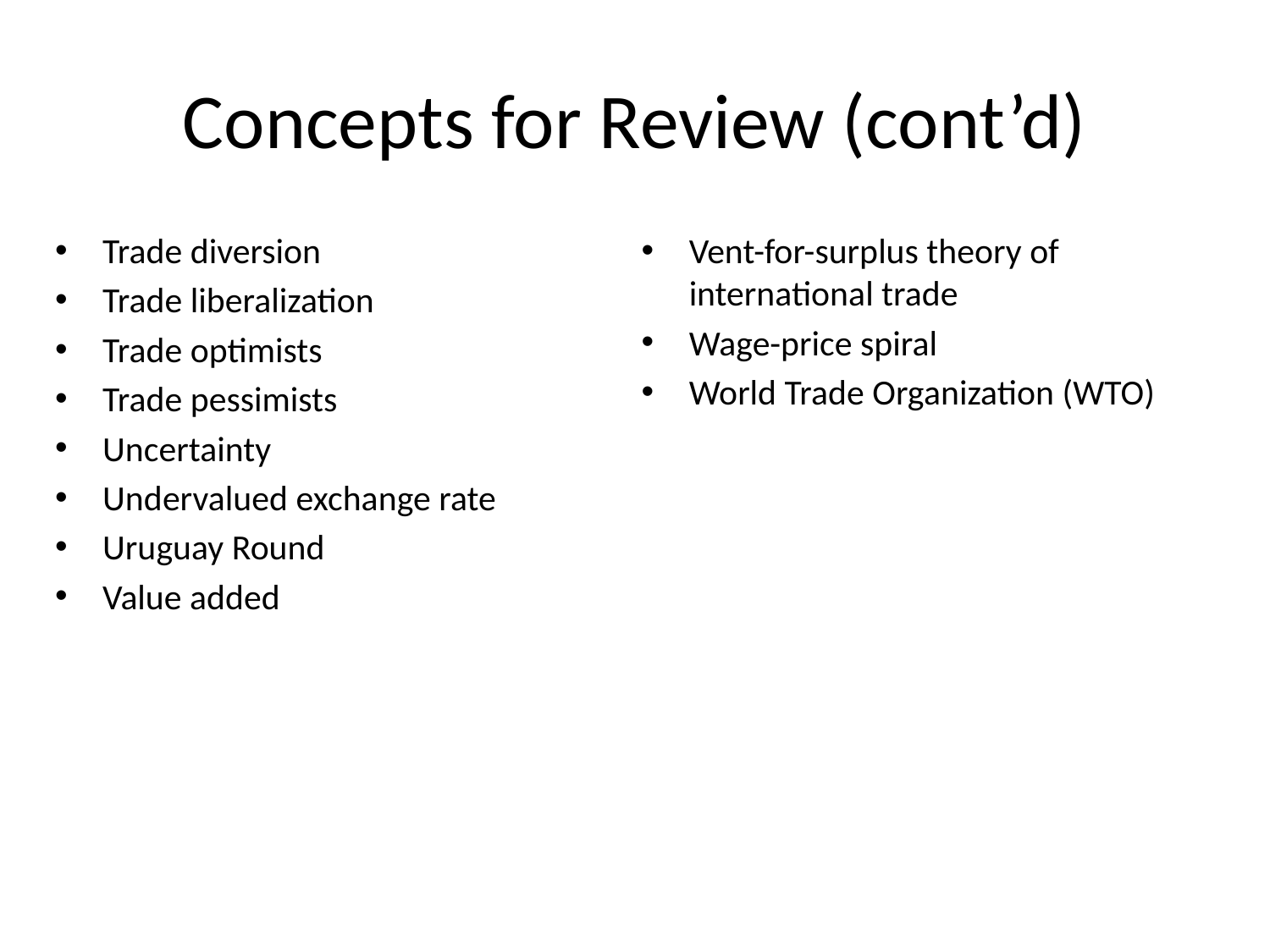

Concepts for Review (cont’d)
Trade diversion
Trade liberalization
Trade optimists
Trade pessimists
Uncertainty
Undervalued exchange rate
Uruguay Round
Value added
Vent-for-surplus theory of international trade
Wage-price spiral
World Trade Organization (WTO)